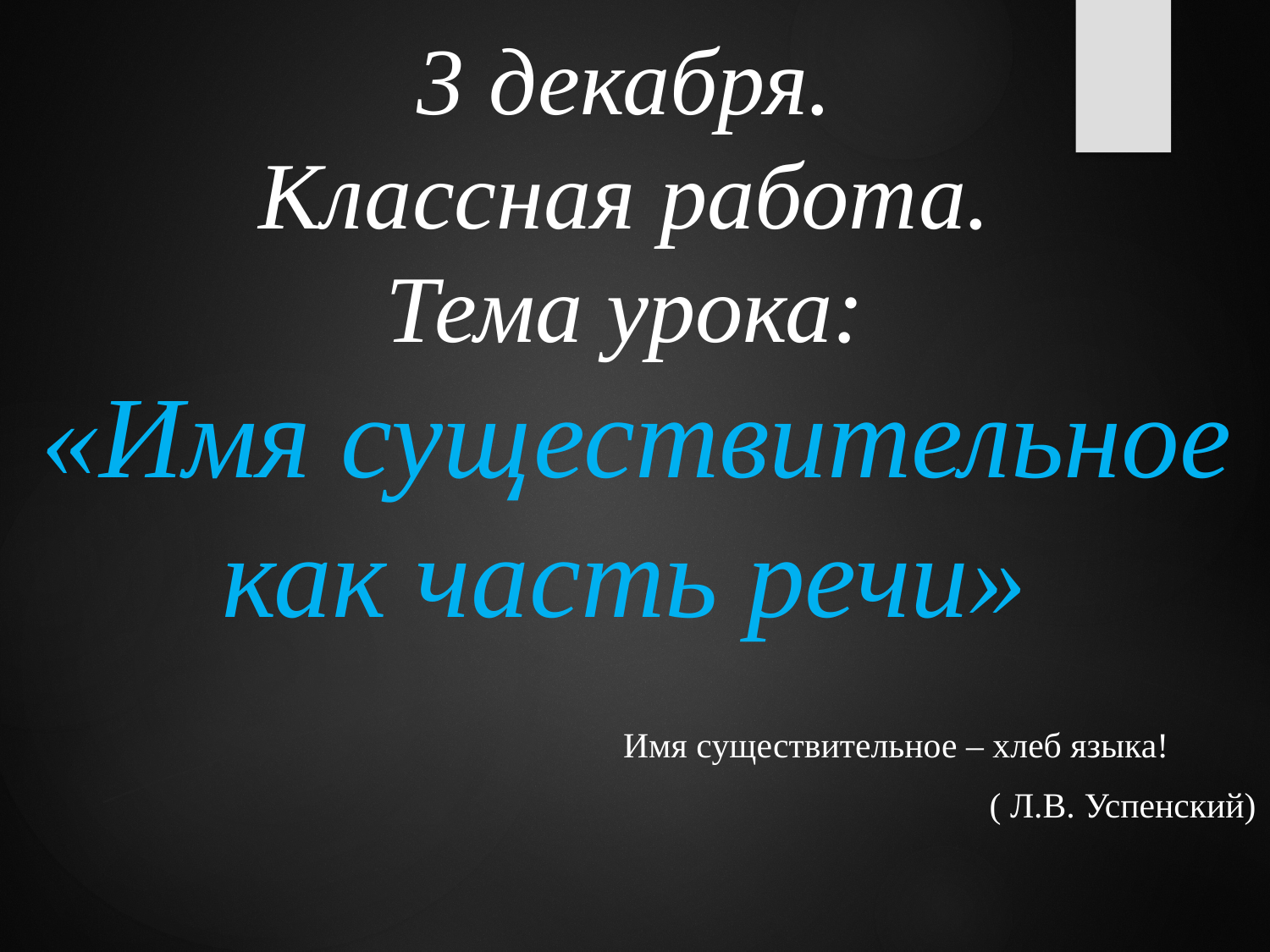

# 3 декабря. Классная работа. Тема урока: «Имя существительное как часть речи»
Имя существительное – хлеб языка!
                                                   ( Л.В. Успенский)